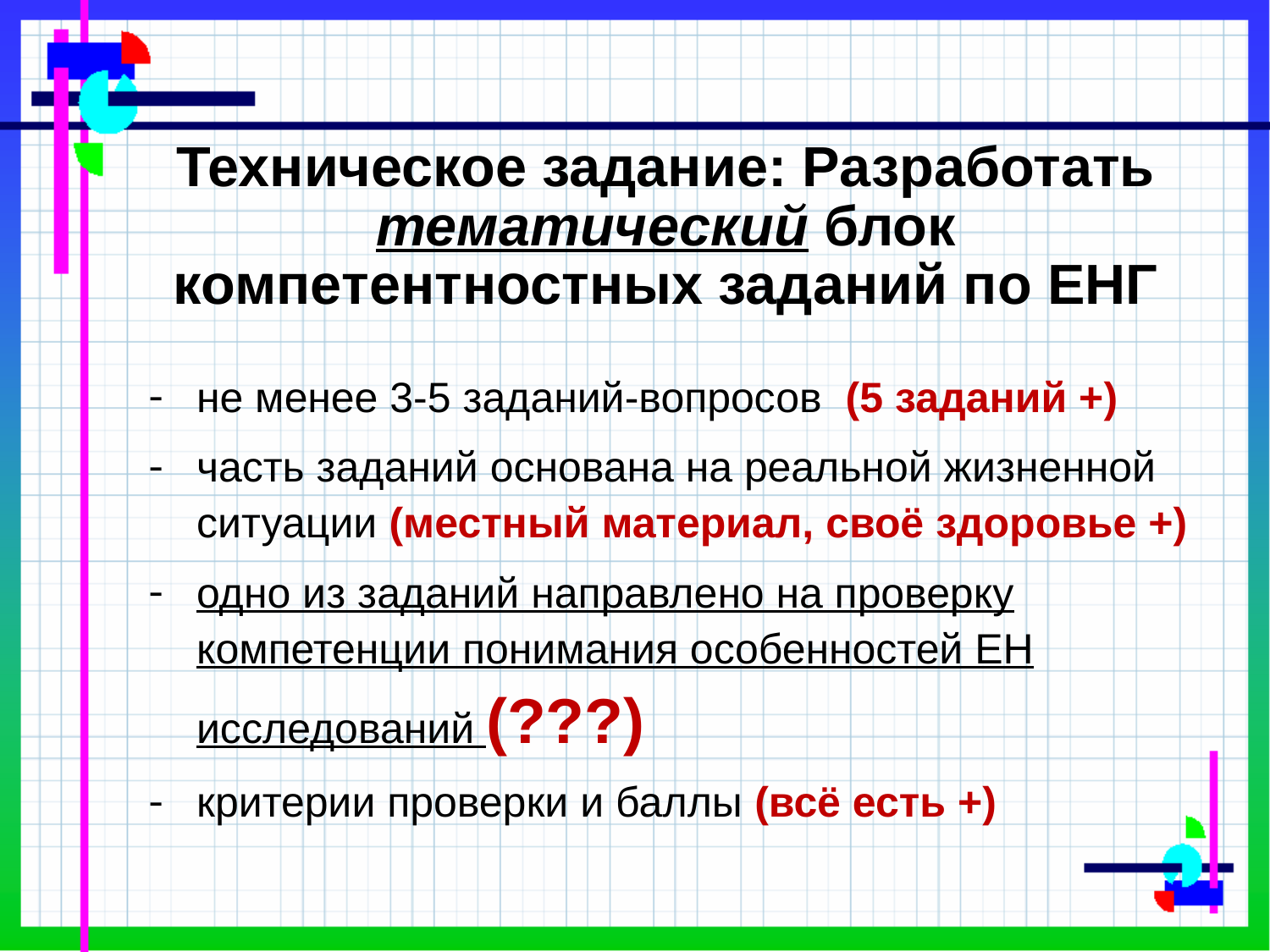

# Техническое задание: Разработать тематический блок компетентностных заданий по ЕНГ

не менее 3-5 заданий-вопросов  (5 заданий +)
часть заданий основана на реальной жизненной ситуации (местный материал, своё здоровье +)
одно из заданий направлено на проверку компетенции понимания особенностей ЕН исследований (???)
критерии проверки и баллы (всё есть +)